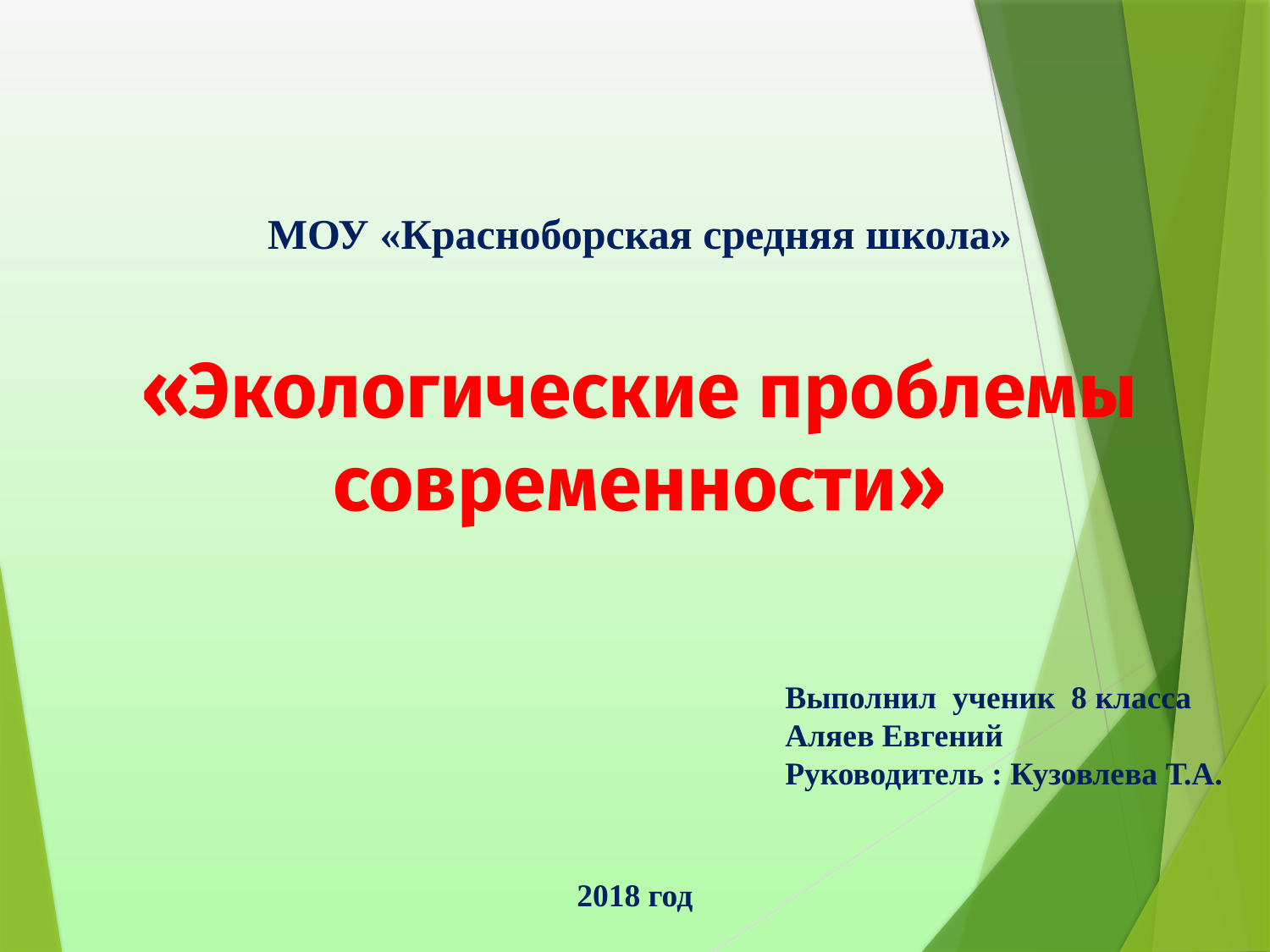

МОУ «Красноборская средняя школа»

«Экологические проблемы современности»
Выполнил  ученик  8 класса
Аляев Евгений
Руководитель : Кузовлева Т.А.
2018 год